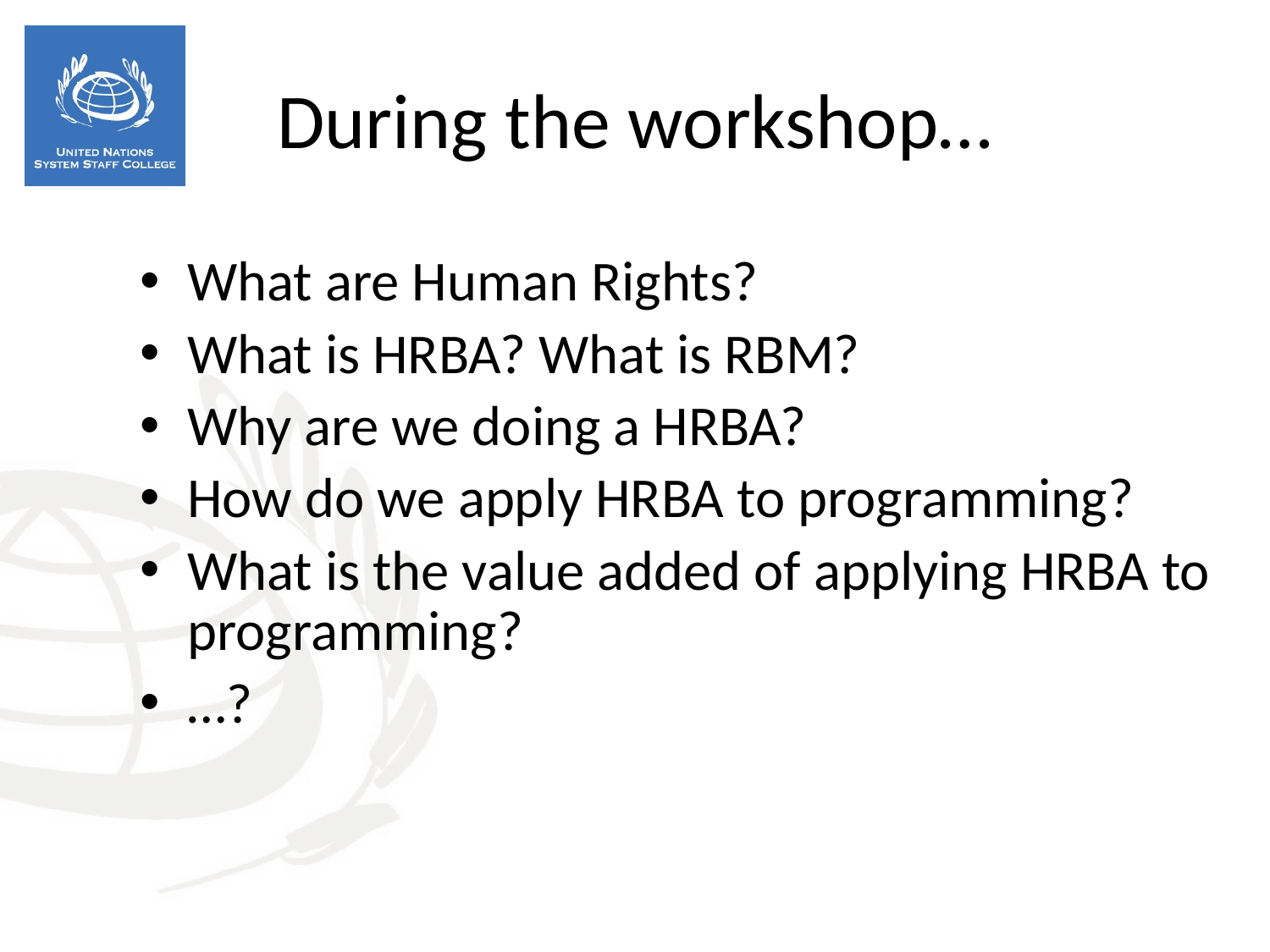

During the workshop…
What are Human Rights?
What is HRBA? What is RBM?
Why are we doing a HRBA?
How do we apply HRBA to programming?
What is the value added of applying HRBA to programming?
…?